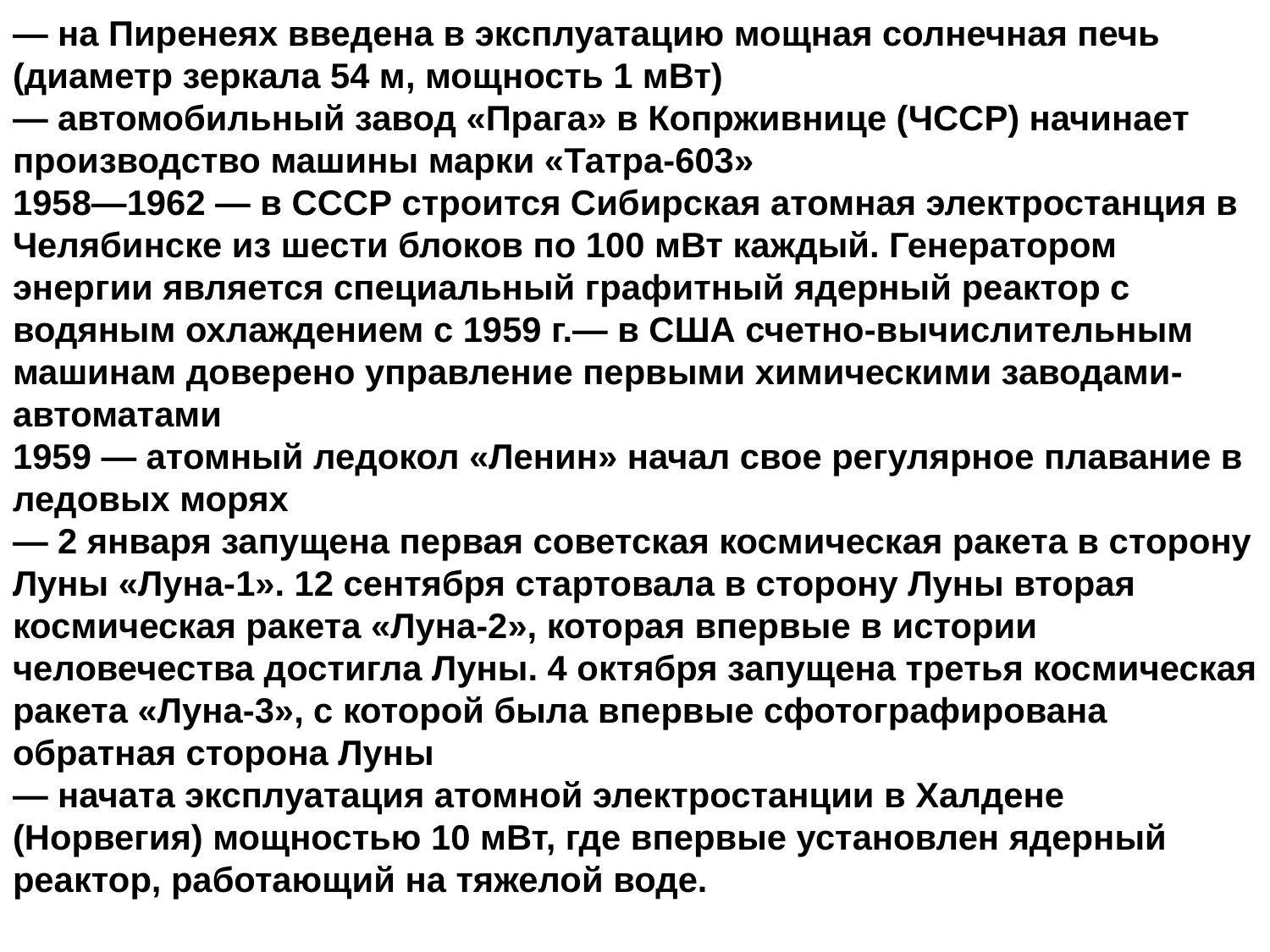

— на Пиренеях введена в эксплуатацию мощная солнечная печь (диаметр зеркала 54 м, мощность 1 мВт)
— автомобильный завод «Прага» в Копрживнице (ЧССР) начинает производство машины марки «Татра-603»
1958—1962 — в СССР строится Сибирская атомная электростанция в Челябинске из шести блоков по 100 мВт каждый. Генератором энергии является специальный графитный ядерный реактор с водяным охлаждением с 1959 г.— в США счетно-вычислительным машинам доверено управление первыми химическими заводами-автоматами
1959 — атомный ледокол «Ленин» начал свое регулярное плавание в ледовых морях
— 2 января запущена первая советская космическая ракета в сторону Луны «Луна-1». 12 сентября стартовала в сторону Луны вторая космическая ракета «Луна-2», которая впервые в истории человечества достигла Луны. 4 октября запущена третья космическая ракета «Луна-3», с которой была впервые сфотографирована обратная сторона Луны
— начата эксплуатация атомной электростанции в Халдене (Норвегия) мощностью 10 мВт, где впервые установлен ядерный реактор, работающий на тяжелой воде.